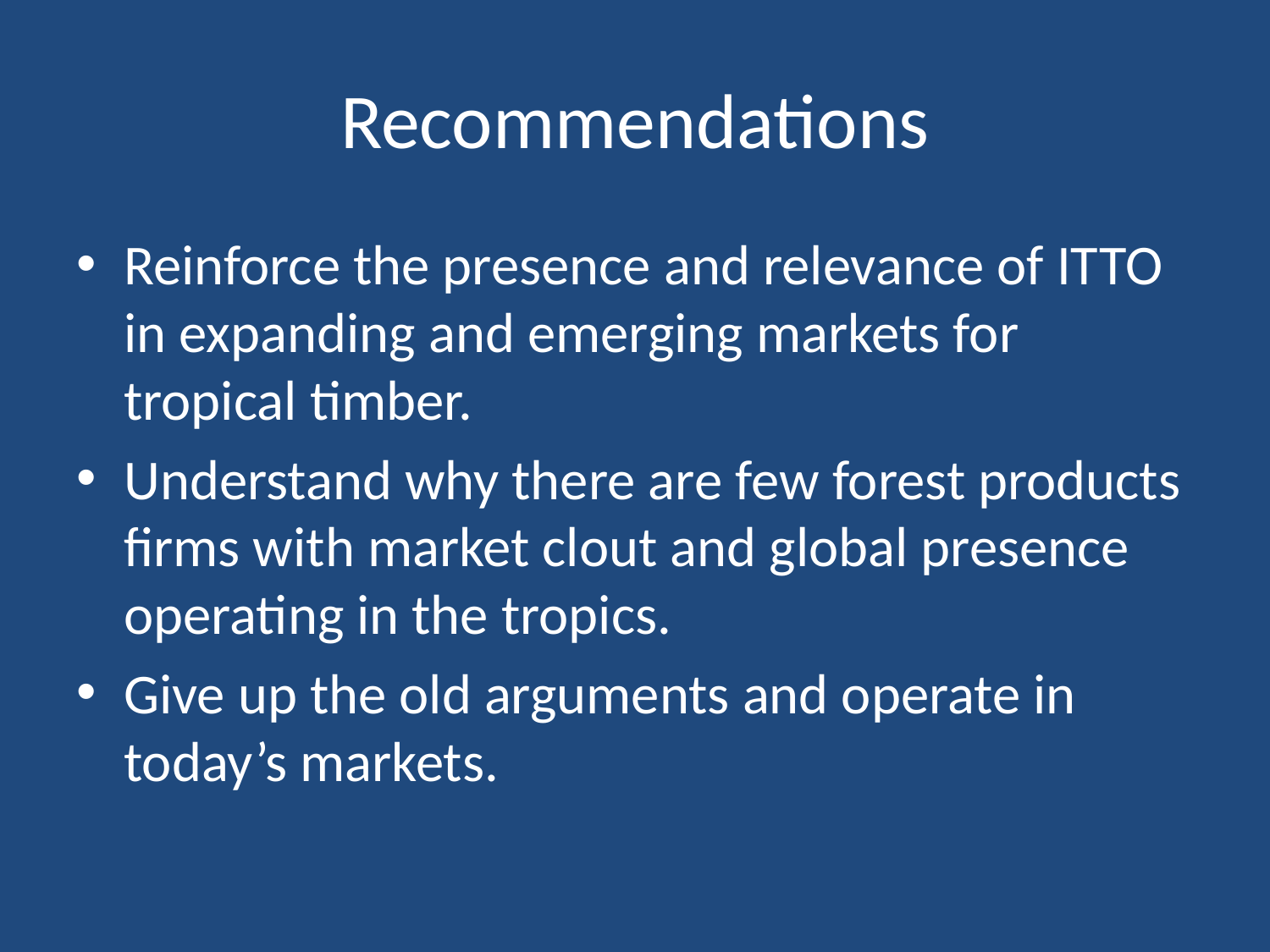

# Recommendations
Reinforce the presence and relevance of ITTO in expanding and emerging markets for tropical timber.
Understand why there are few forest products firms with market clout and global presence operating in the tropics.
Give up the old arguments and operate in today’s markets.